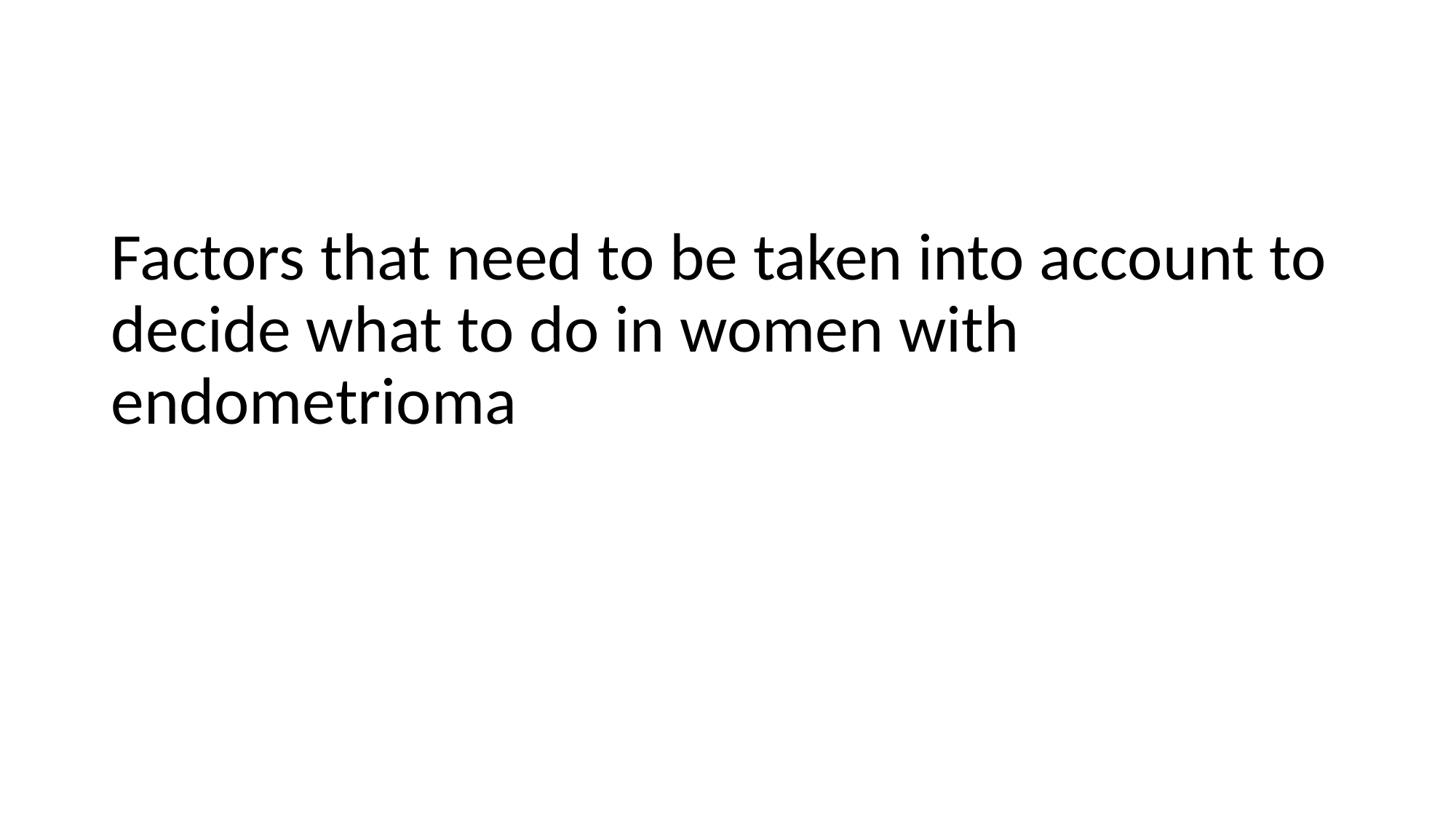

# Factors that need to be taken into account to decide what to do in women with endometrioma